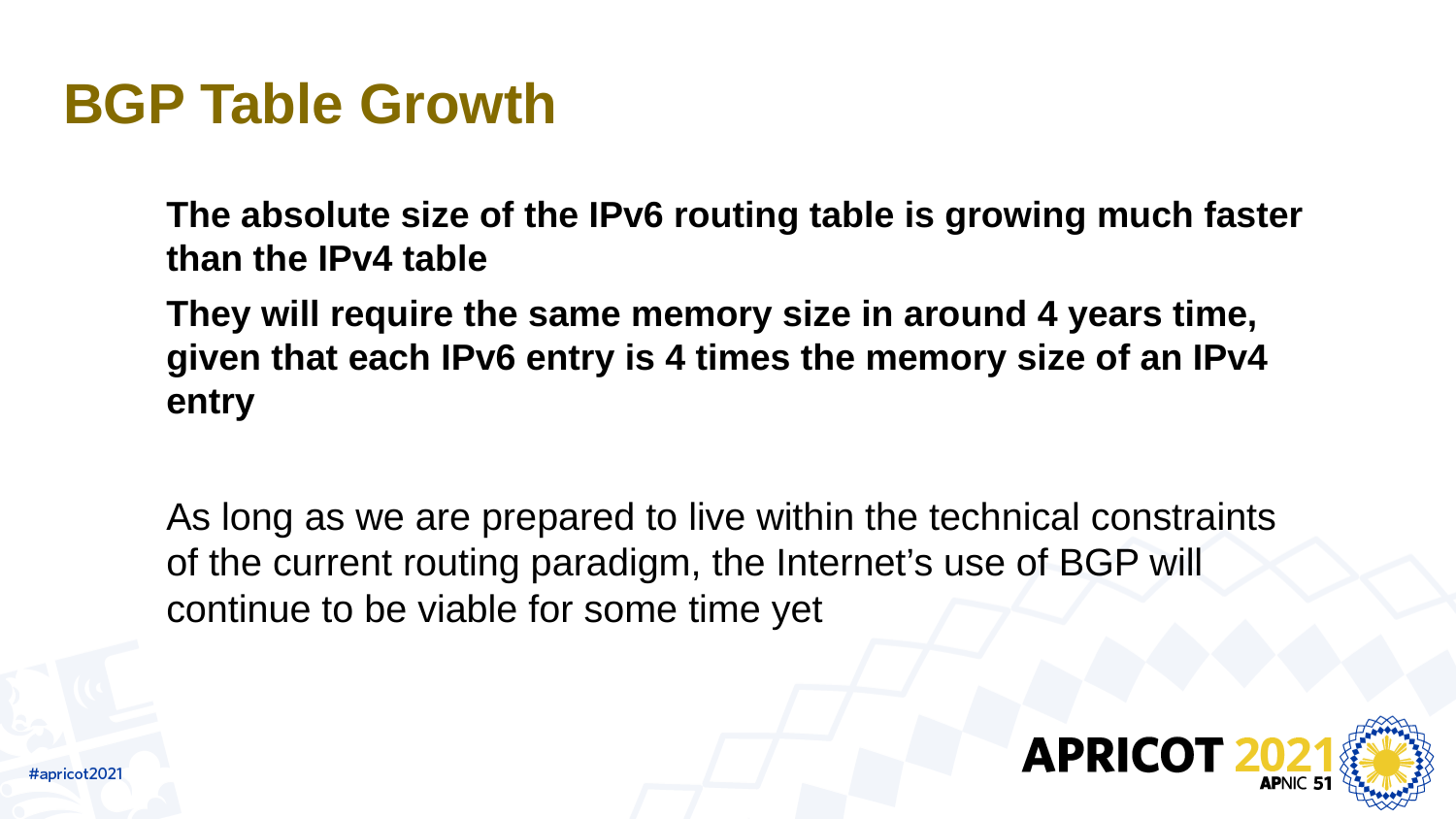

# BGP Table Growth
The absolute size of the IPv6 routing table is growing much faster than the IPv4 table
They will require the same memory size in around 4 years time, given that each IPv6 entry is 4 times the memory size of an IPv4 entry

As long as we are prepared to live within the technical constraints of the current routing paradigm, the Internet’s use of BGP will continue to be viable for some time yet